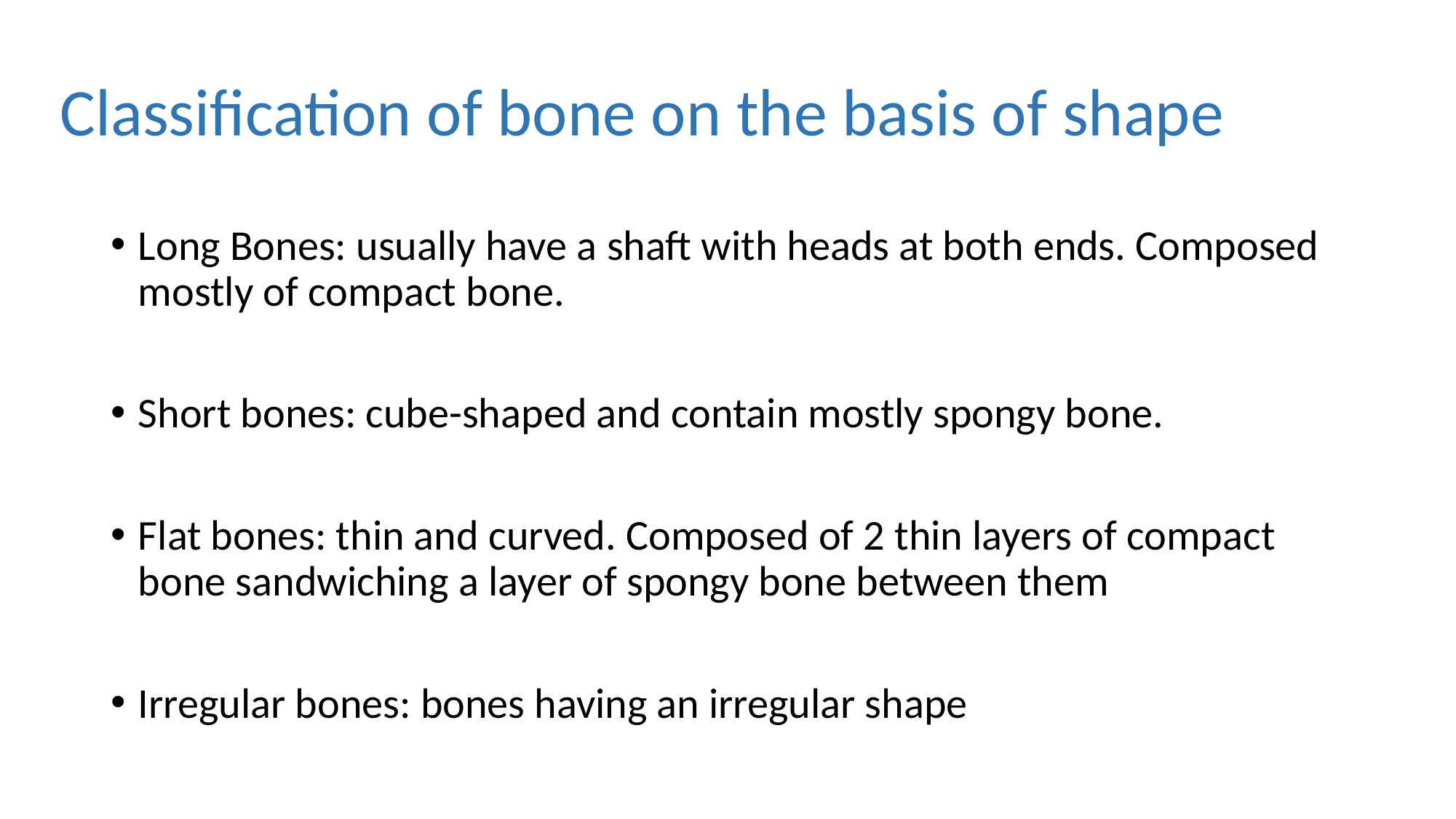

# Classification of bone on the basis of shape
Long Bones: usually have a shaft with heads at both ends. Composed mostly of compact bone.

Short bones: cube-shaped and contain mostly spongy bone.

Flat bones: thin and curved. Composed of 2 thin layers of compact bone sandwiching a layer of spongy bone between them

Irregular bones: bones having an irregular shape